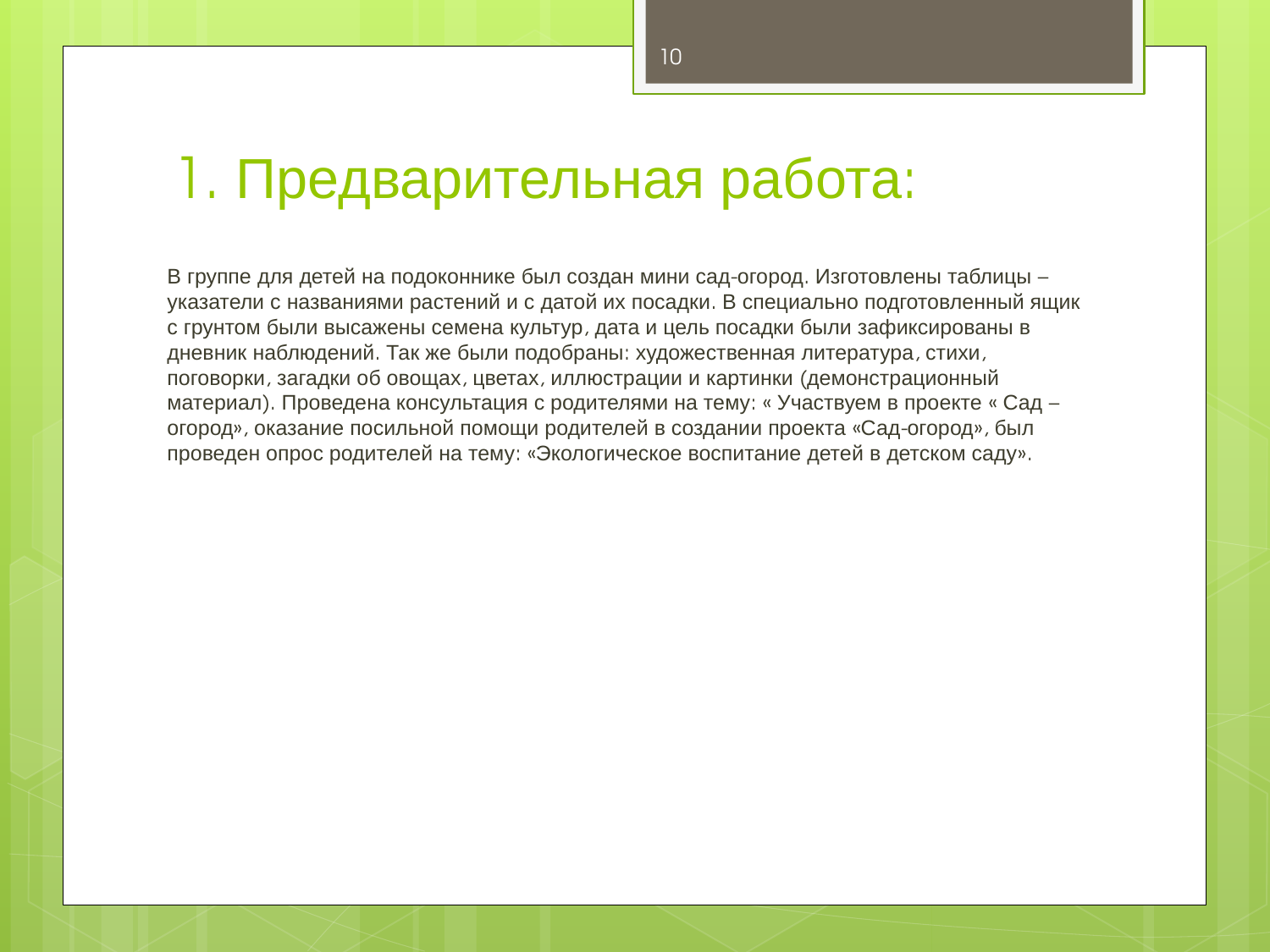

10
# 1. Предварительная работа:
В группе для детей на подоконнике был создан мини сад-огород. Изготовлены таблицы – указатели с названиями растений и с датой их посадки. В специально подготовленный ящик с грунтом были высажены семена культур, дата и цель посадки были зафиксированы в дневник наблюдений. Так же были подобраны: художественная литература, стихи, поговорки, загадки об овощах, цветах, иллюстрации и картинки (демонстрационный материал). Проведена консультация с родителями на тему: « Участвуем в проекте « Сад – огород», оказание посильной помощи родителей в создании проекта «Сад-огород», был проведен опрос родителей на тему: «Экологическое воспитание детей в детском саду».